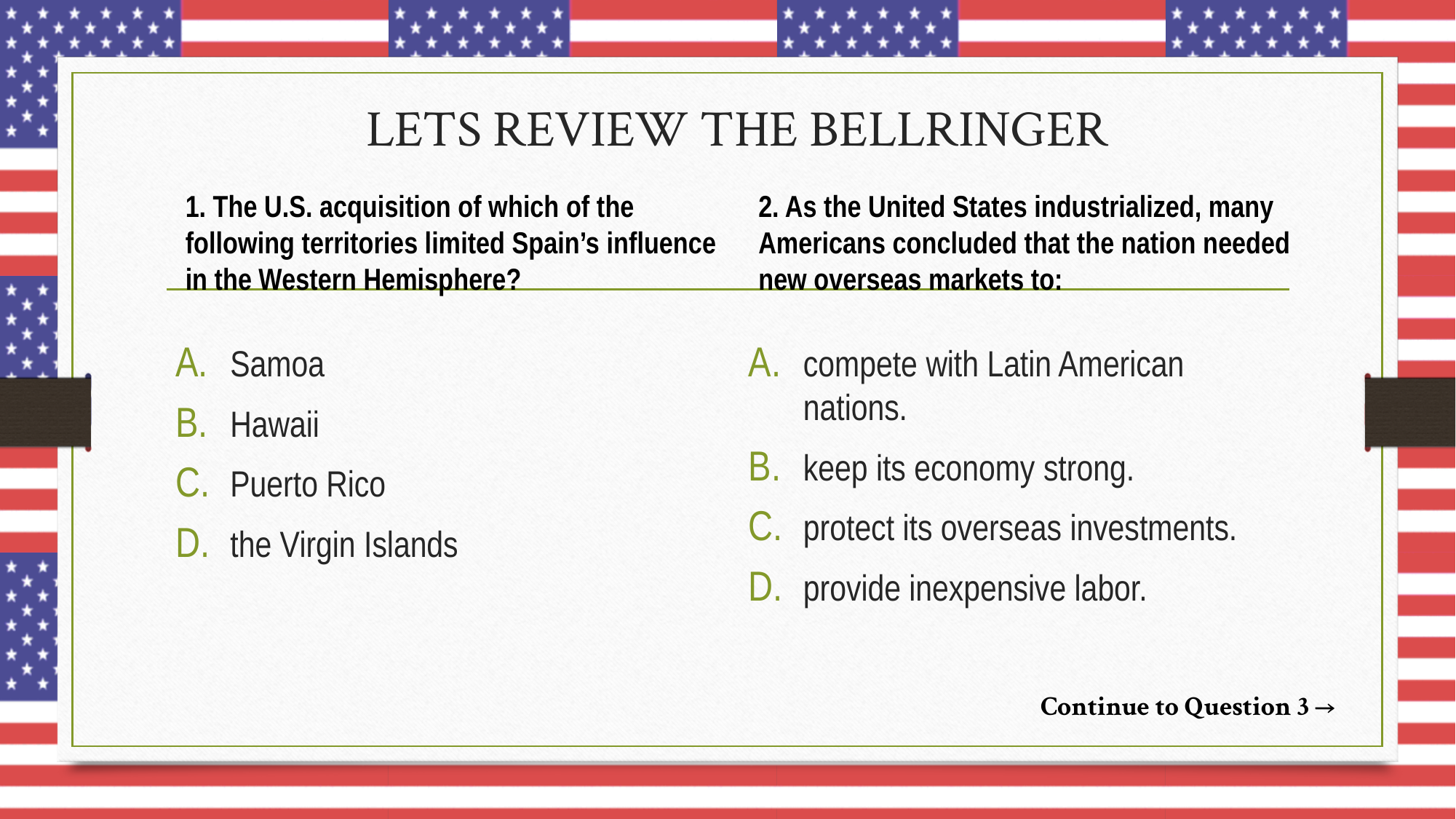

# LETS REVIEW THE BELLRINGER
1. The U.S. acquisition of which of the following territories limited Spain’s influence in the Western Hemisphere?
2. As the United States industrialized, many Americans concluded that the nation needed new overseas markets to:
Samoa
Hawaii
Puerto Rico
the Virgin Islands
compete with Latin American nations.
keep its economy strong.
protect its overseas investments.
provide inexpensive labor.
Continue to Question 3 →